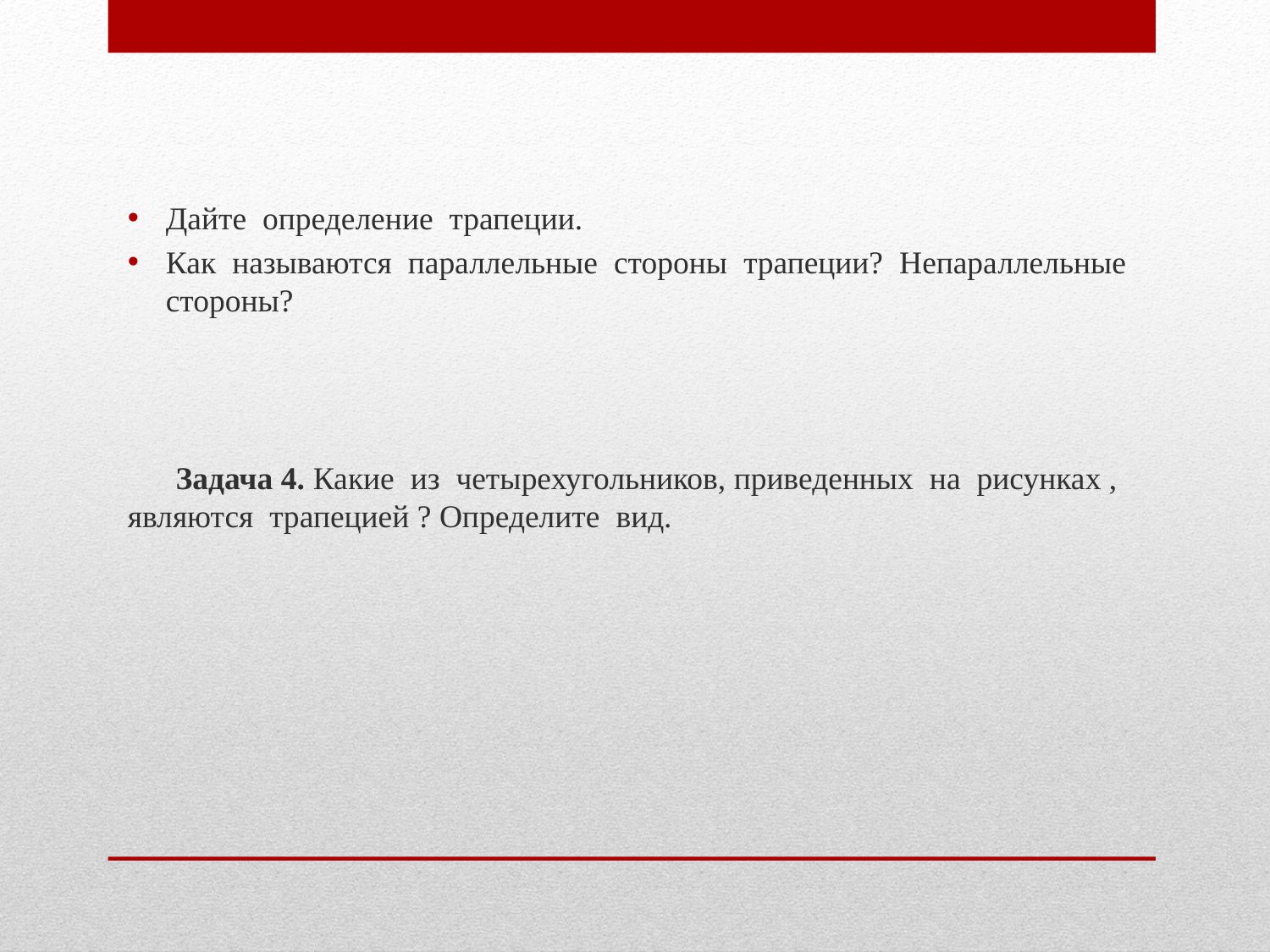

Дайте  определение  трапеции.
Как  называются  параллельные  стороны  трапеции?  Непараллельные  стороны?

      Задача 4. Какие  из  четырехугольников, приведенных  на  рисунках , являются  трапецией ? Определите  вид.